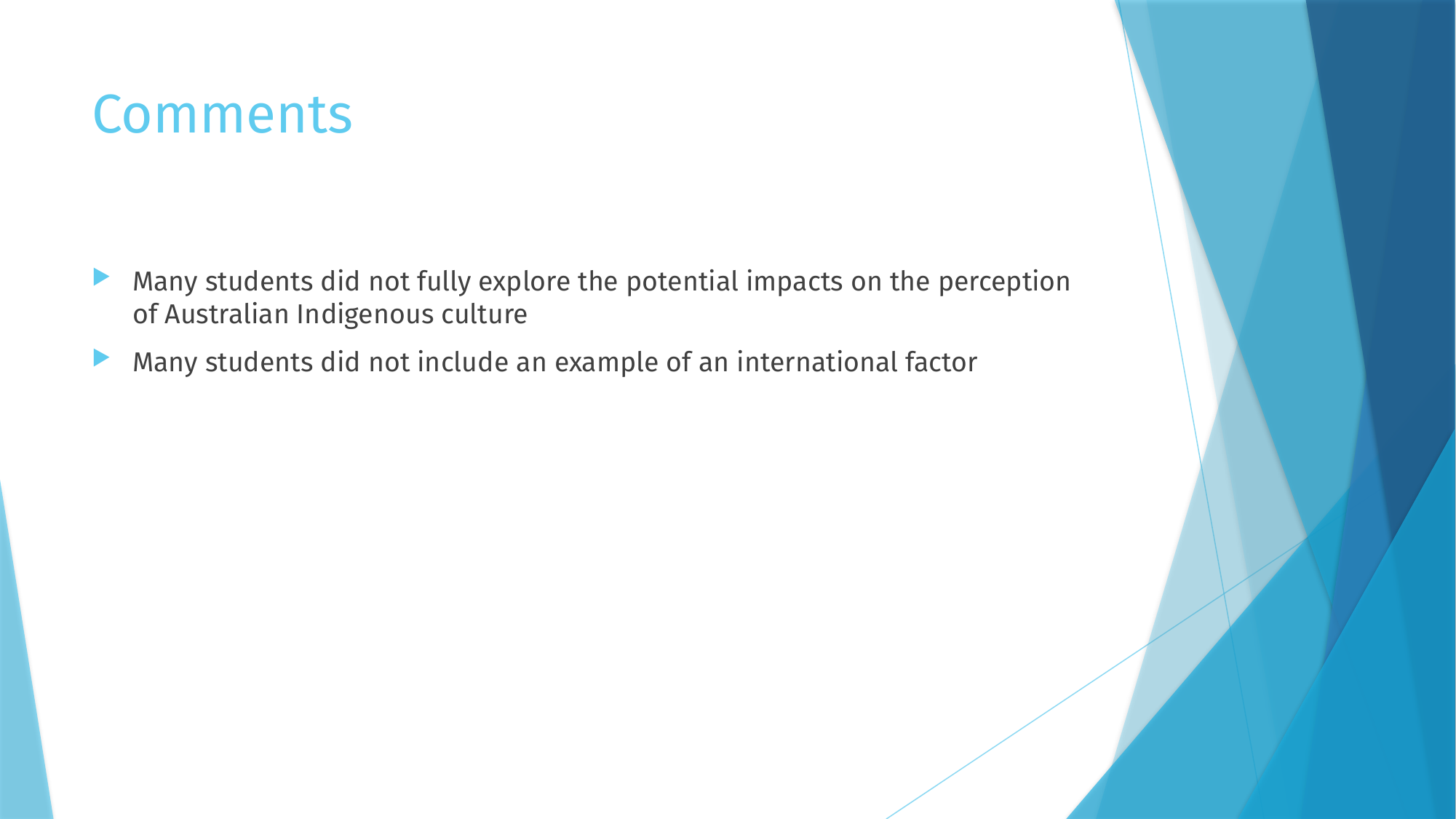

# Comments
Many students did not fully explore the potential impacts on the perception of Australian Indigenous culture
Many students did not include an example of an international factor